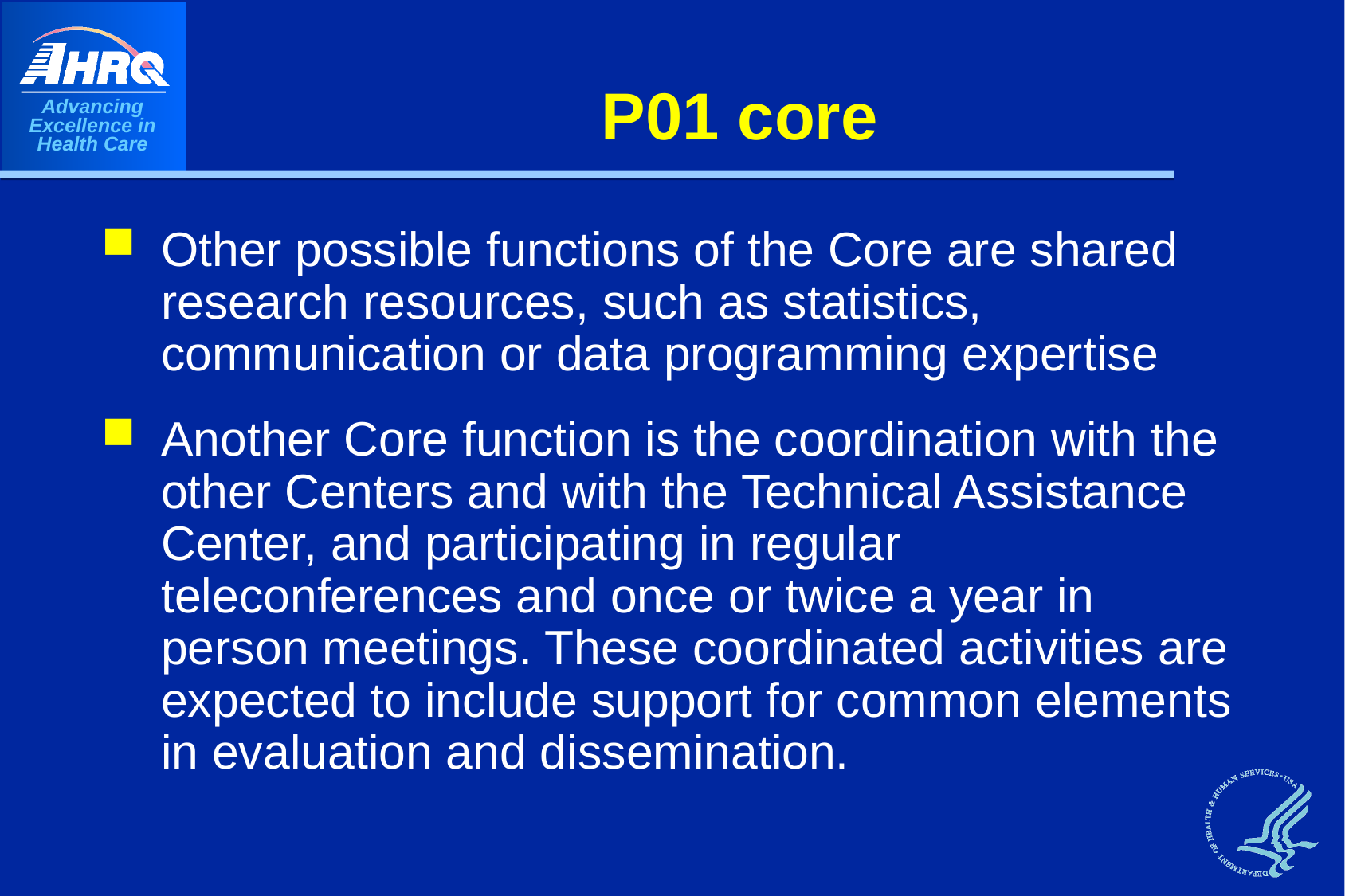

# P01 core
Other possible functions of the Core are shared research resources, such as statistics, communication or data programming expertise

Another Core function is the coordination with the other Centers and with the Technical Assistance Center, and participating in regular teleconferences and once or twice a year in person meetings. These coordinated activities are expected to include support for common elements in evaluation and dissemination.